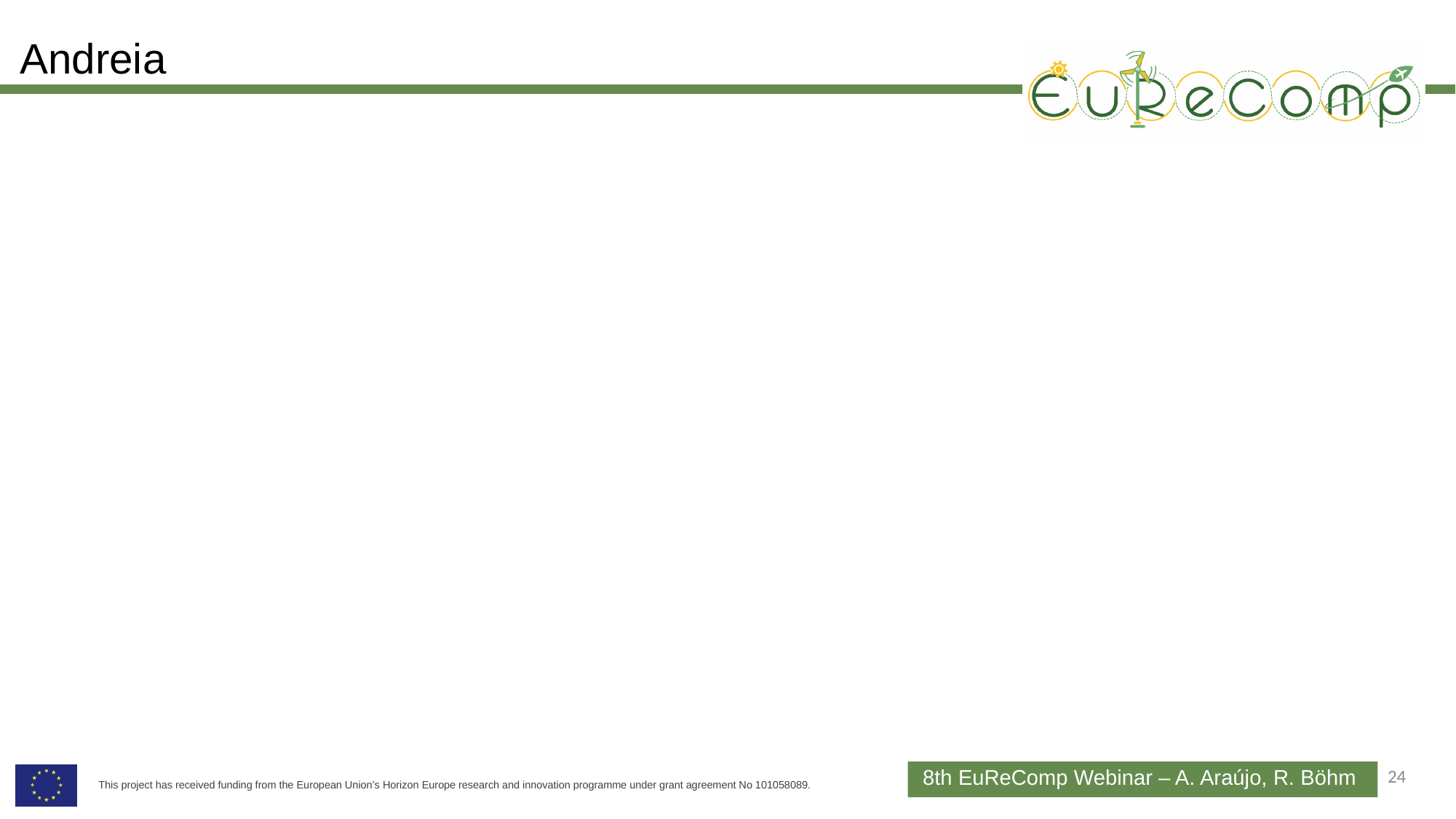

# Andreia
24
8th EuReComp Webinar – A. Araújo, R. Böhm